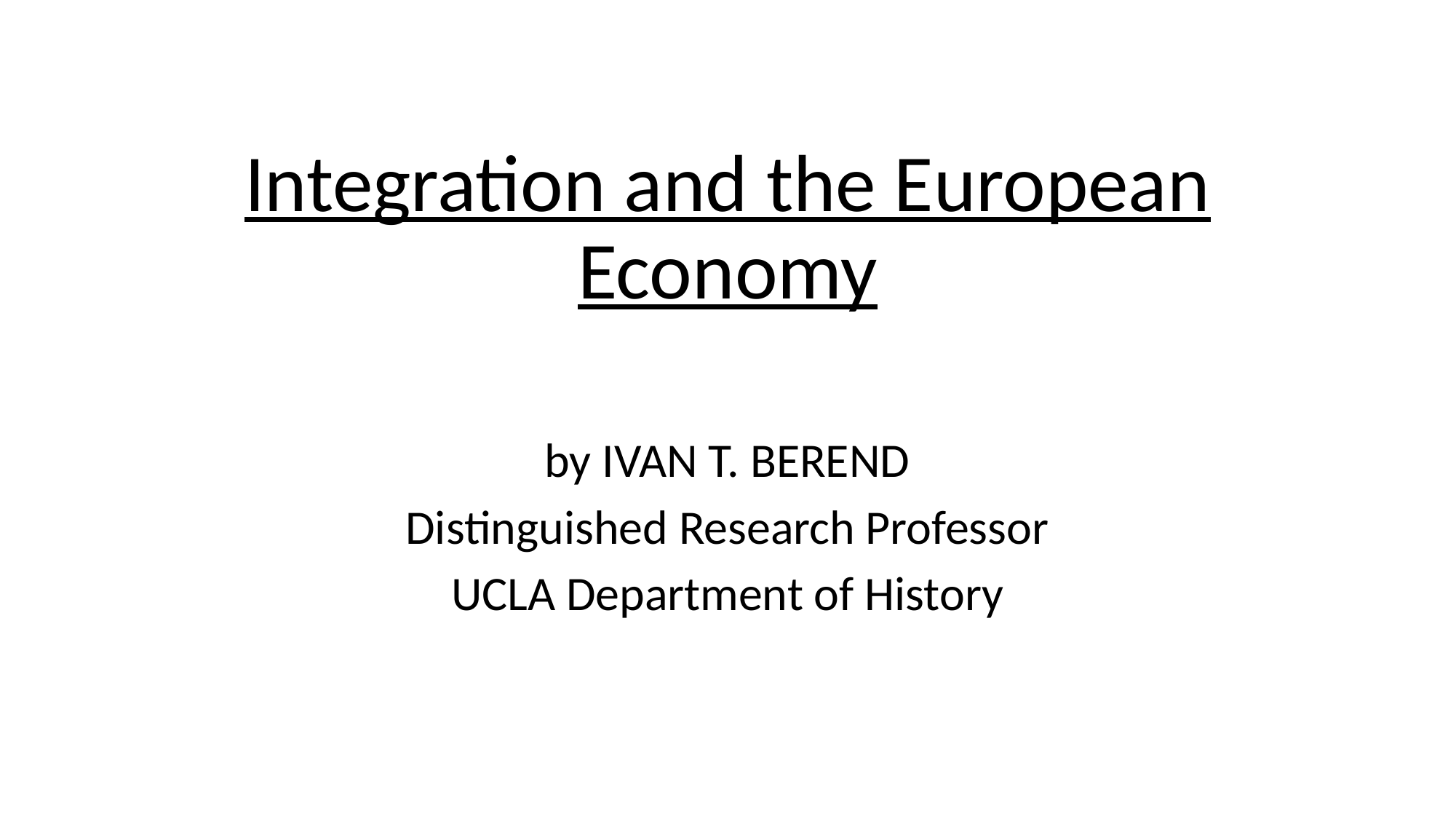

# Integration and the European Economy
by IVAN T. BEREND
Distinguished Research Professor
UCLA Department of History